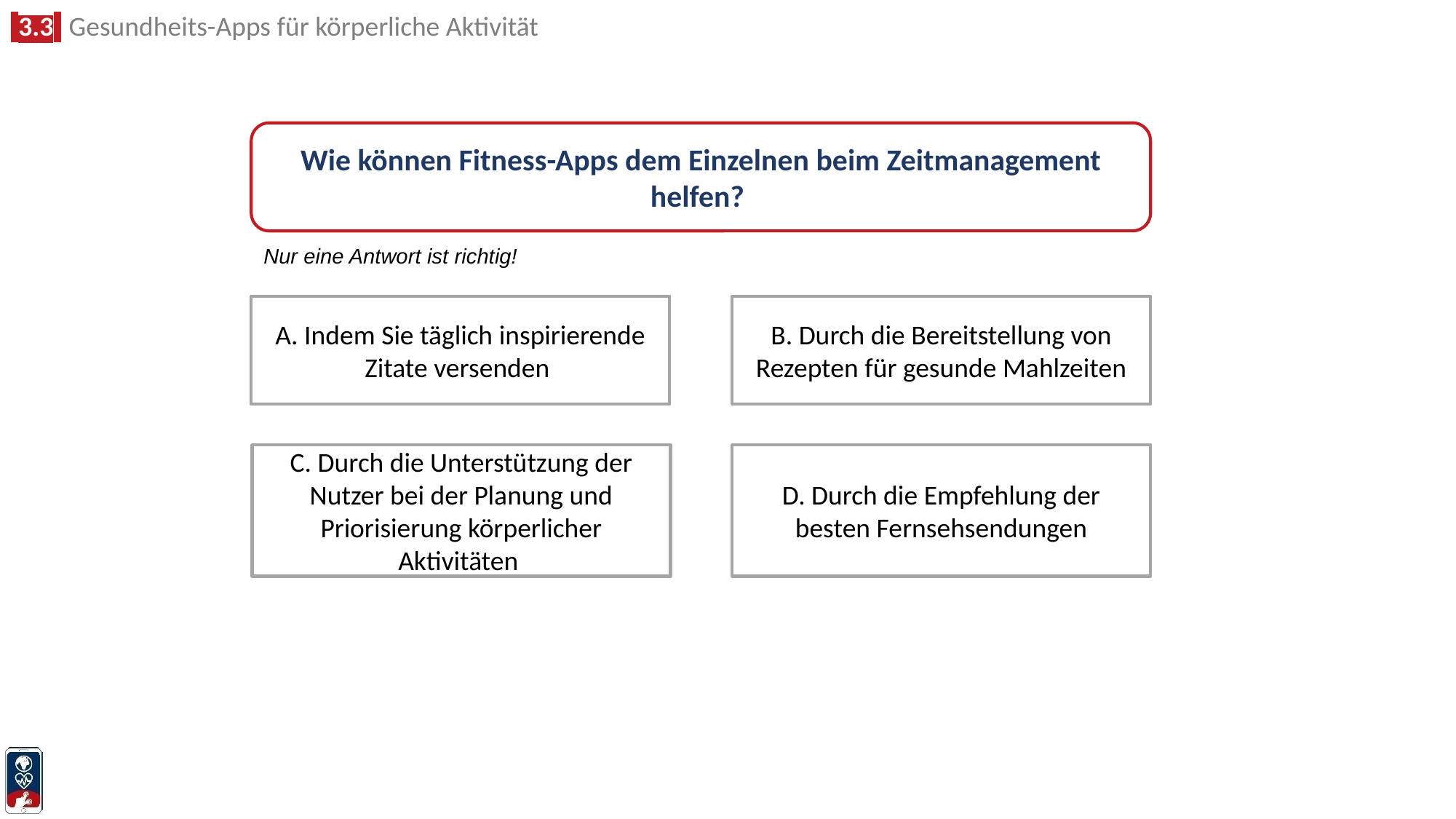

Wie können Fitness-Apps dem Einzelnen beim Zeitmanagement helfen?
Nur eine Antwort ist richtig!
B. Durch die Bereitstellung von Rezepten für gesunde Mahlzeiten
A. Indem Sie täglich inspirierende Zitate versenden
C. Durch die Unterstützung der Nutzer bei der Planung und Priorisierung körperlicher Aktivitäten
D. Durch die Empfehlung der besten Fernsehsendungen